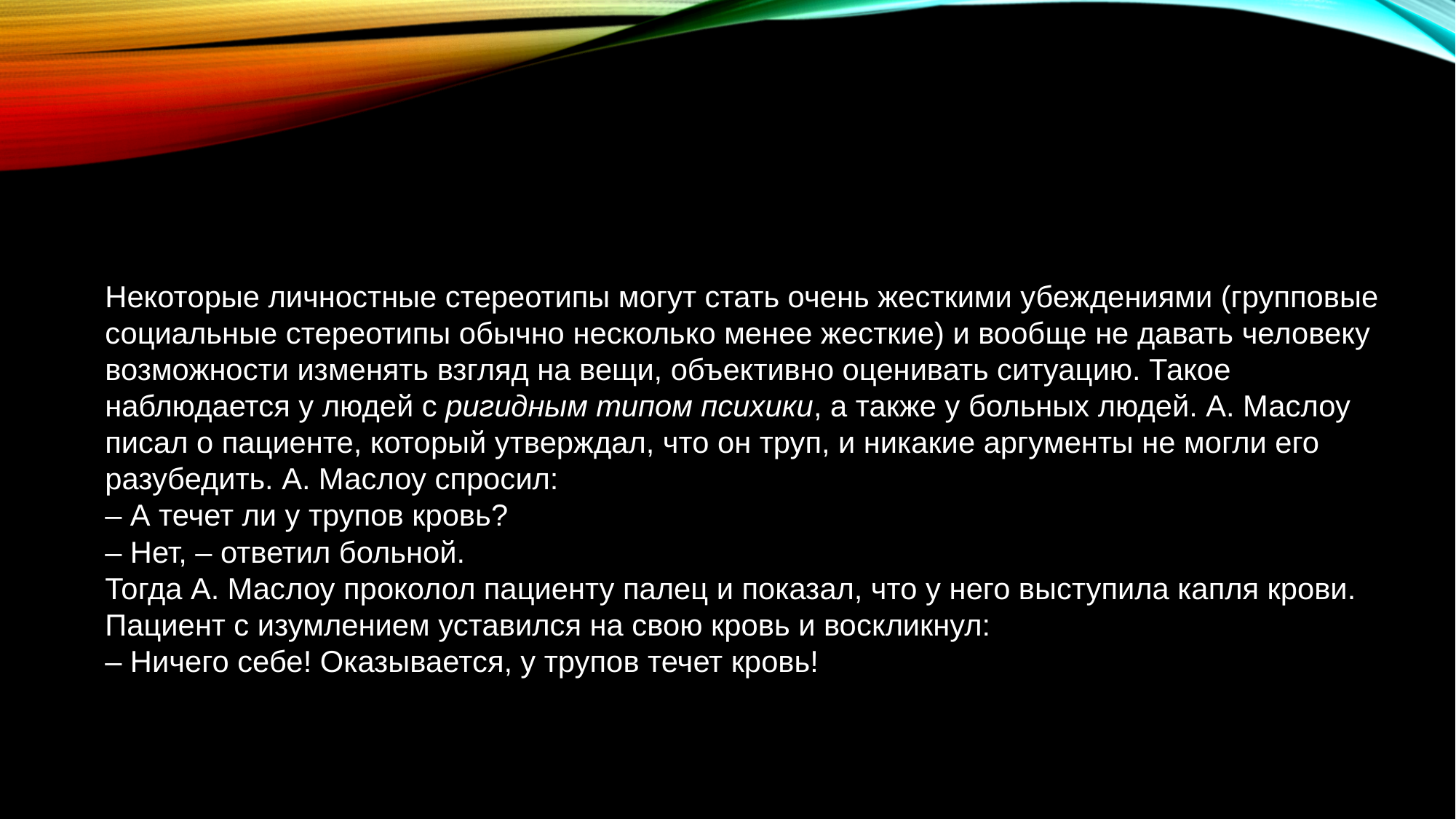

Некоторые личностные стереотипы могут стать очень жесткими убеждениями (групповые социальные стереотипы обычно несколько менее жесткие) и вообще не давать человеку возможности изменять взгляд на вещи, объективно оценивать ситуацию. Такое наблюдается у людей с ригидным типом психики, а также у больных людей. А. Маслоу писал о пациенте, который утверждал, что он труп, и никакие аргументы не могли его разубедить. А. Маслоу спросил:
– А течет ли у трупов кровь?
– Нет, – ответил больной.
Тогда А. Маслоу проколол пациенту палец и показал, что у него выступила капля крови. Пациент с изумлением уставился на свою кровь и воскликнул:
– Ничего себе! Оказывается, у трупов течет кровь!